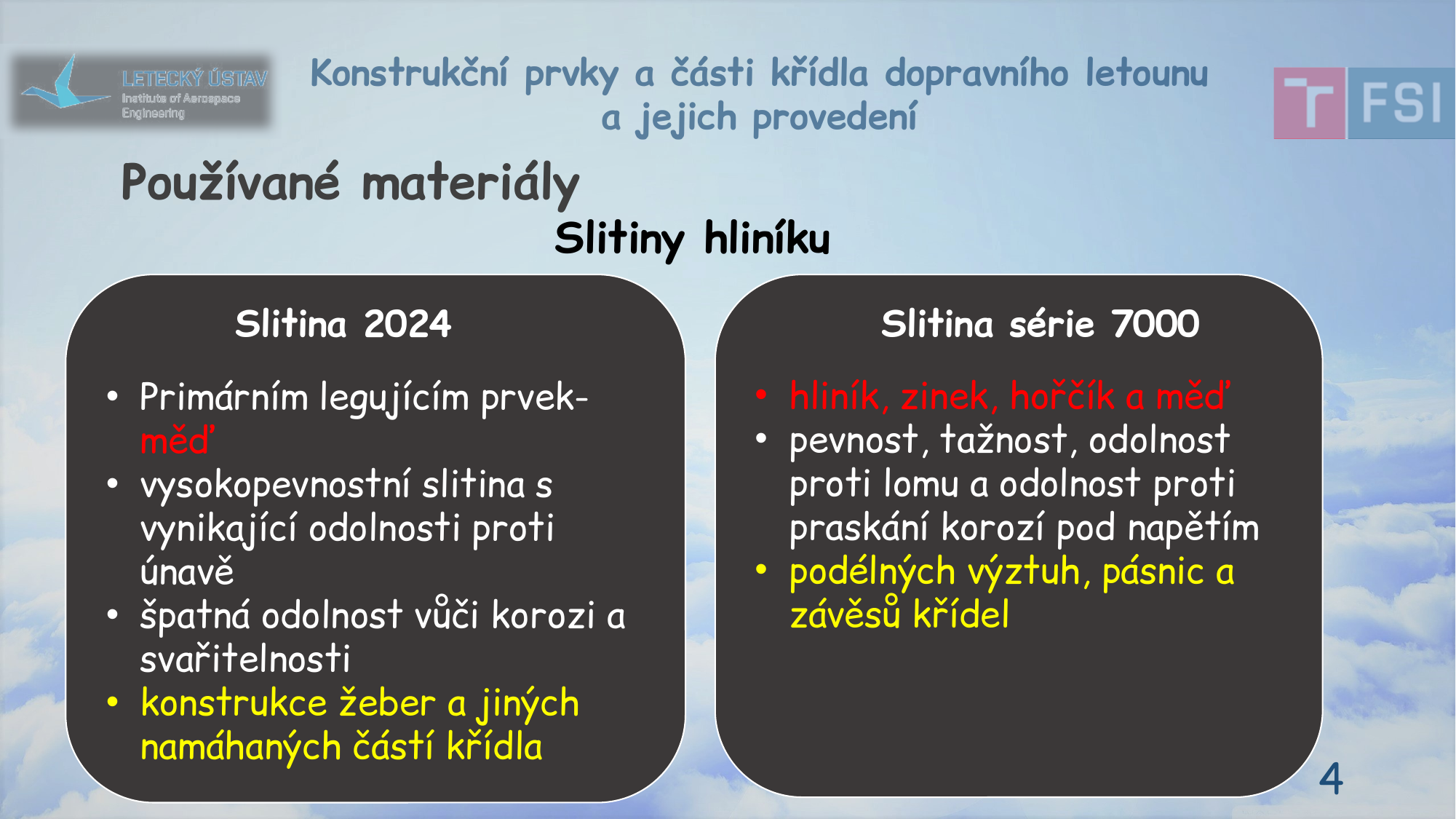

# Používané materiály
Slitiny hliníku

Slitina 2024

Primárním legujícím prvek-měď
vysokopevnostní slitina s vynikající odolnosti proti únavě
špatná odolnost vůči korozi a svařitelnosti
konstrukce žeber a jiných namáhaných částí křídla

Slitina série 7000

hliník, zinek, hořčík a měď
pevnost, tažnost, odolnost proti lomu a odolnost proti praskání korozí pod napětím
podélných výztuh, pásnic a závěsů křídel

4